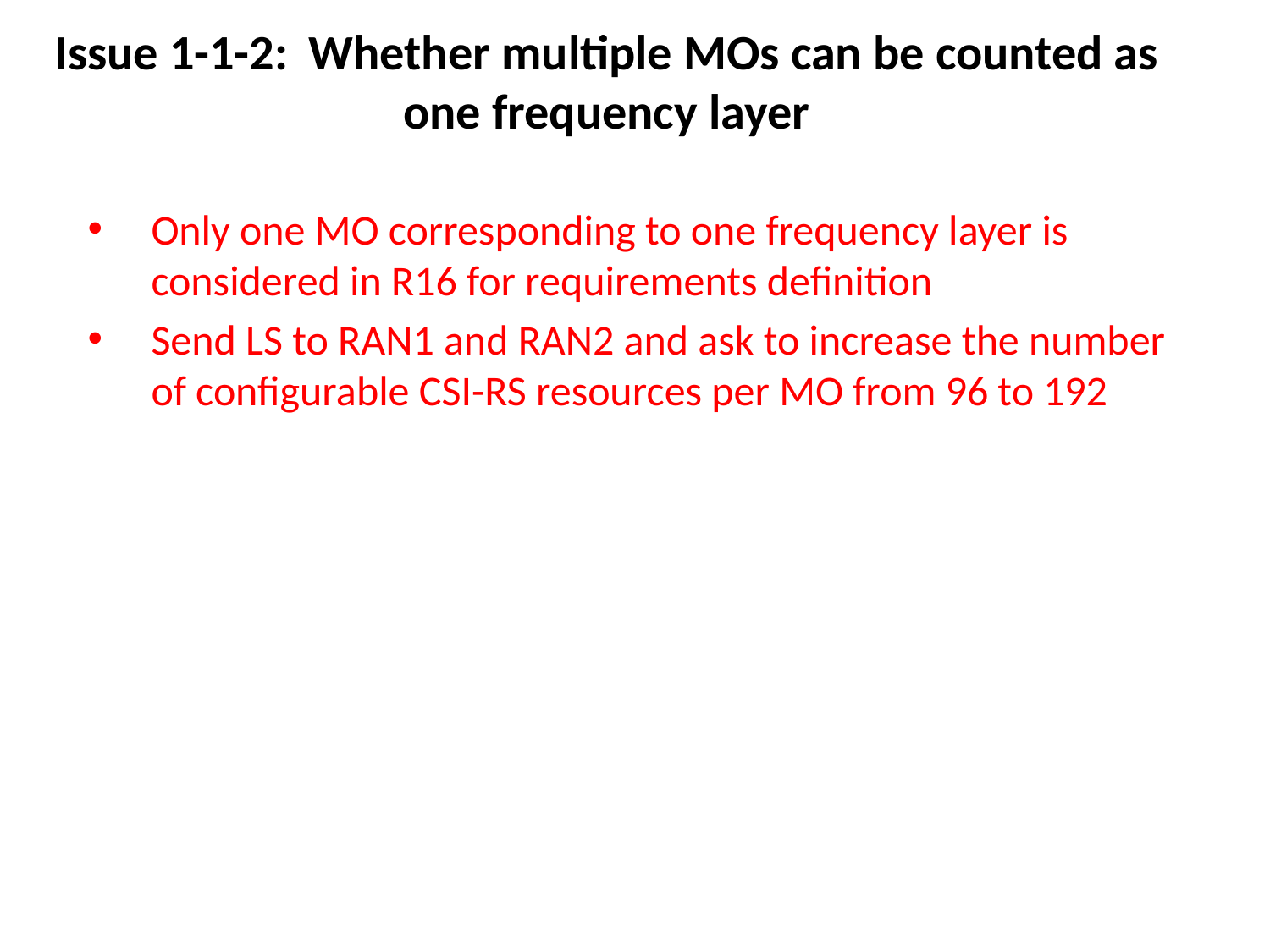

# Issue 1-1-2:	Whether multiple MOs can be counted as one frequency layer
Only one MO corresponding to one frequency layer is considered in R16 for requirements definition
Send LS to RAN1 and RAN2 and ask to increase the number of configurable CSI-RS resources per MO from 96 to 192